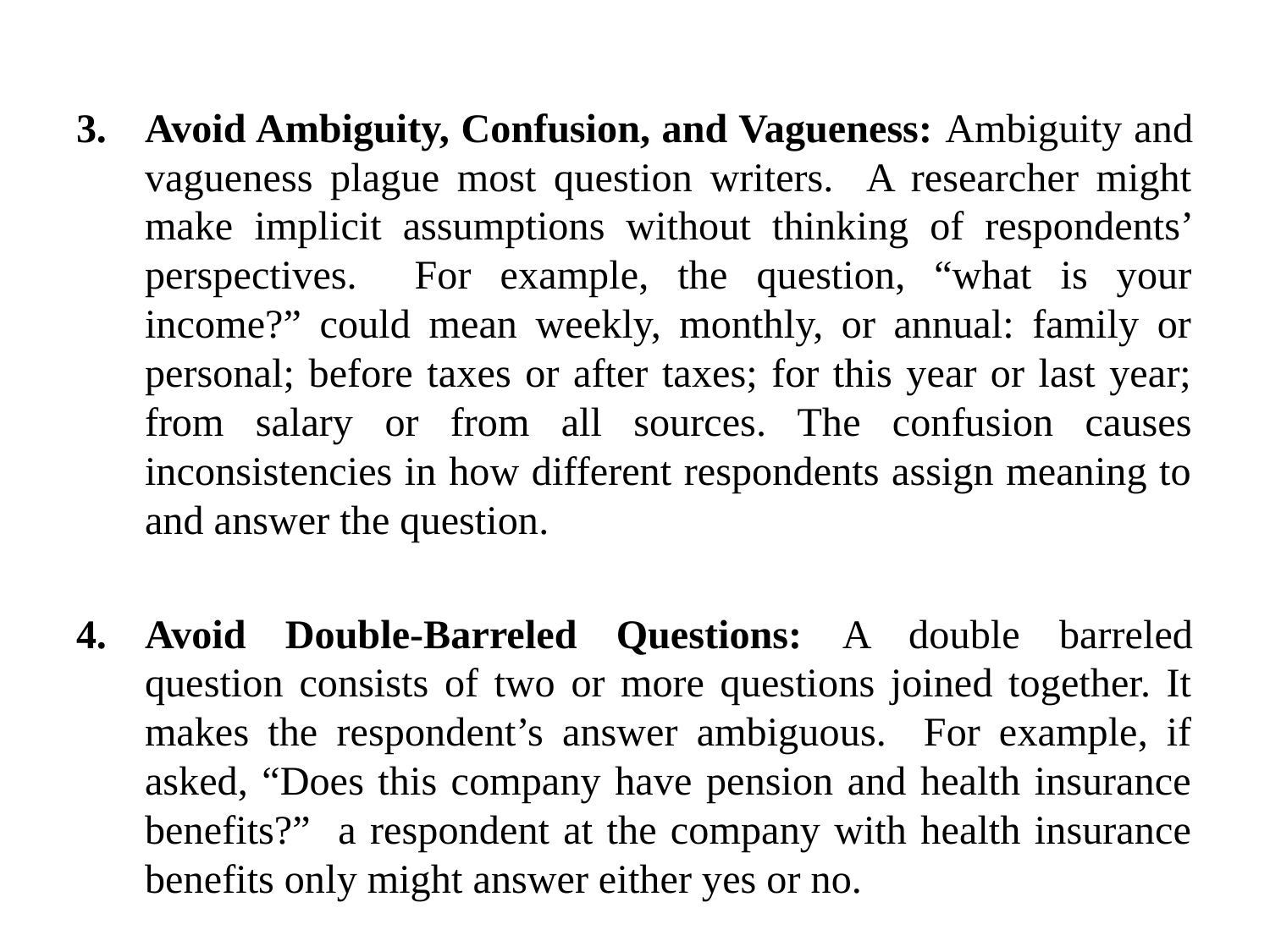

Avoid Ambiguity, Confusion, and Vagueness: Ambiguity and vagueness plague most question writers.  A researcher might make implicit assumptions without thinking of respondents’ perspectives.  For example, the question, “what is your income?” could mean weekly, monthly, or annual: family or personal; before taxes or after taxes; for this year or last year; from salary or from all sources. The confusion causes inconsistencies in how different respondents assign meaning to and answer the question.

Avoid Double-Barreled Questions: A double barreled question consists of two or more questions joined together. It makes the respondent’s answer ambiguous.  For example, if asked, “Does this company have pension and health insurance benefits?”  a respondent at the company with health insurance benefits only might answer either yes or no.